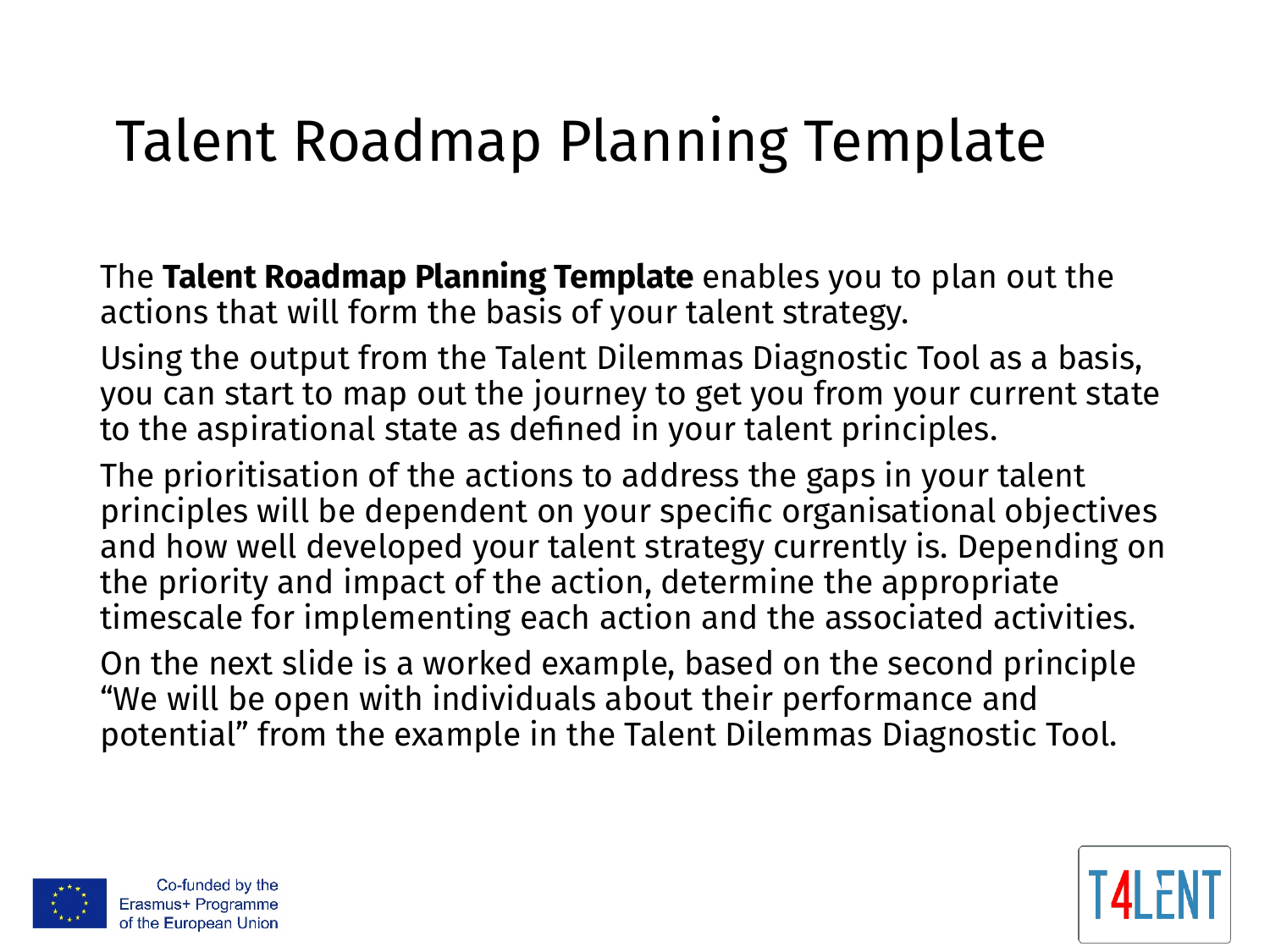

# Talent Roadmap Planning Template
The Talent Roadmap Planning Template enables you to plan out the actions that will form the basis of your talent strategy.
Using the output from the Talent Dilemmas Diagnostic Tool as a basis, you can start to map out the journey to get you from your current state to the aspirational state as defined in your talent principles.
The prioritisation of the actions to address the gaps in your talent principles will be dependent on your specific organisational objectives and how well developed your talent strategy currently is. Depending on the priority and impact of the action, determine the appropriate timescale for implementing each action and the associated activities.
On the next slide is a worked example, based on the second principle “We will be open with individuals about their performance and potential” from the example in the Talent Dilemmas Diagnostic Tool.